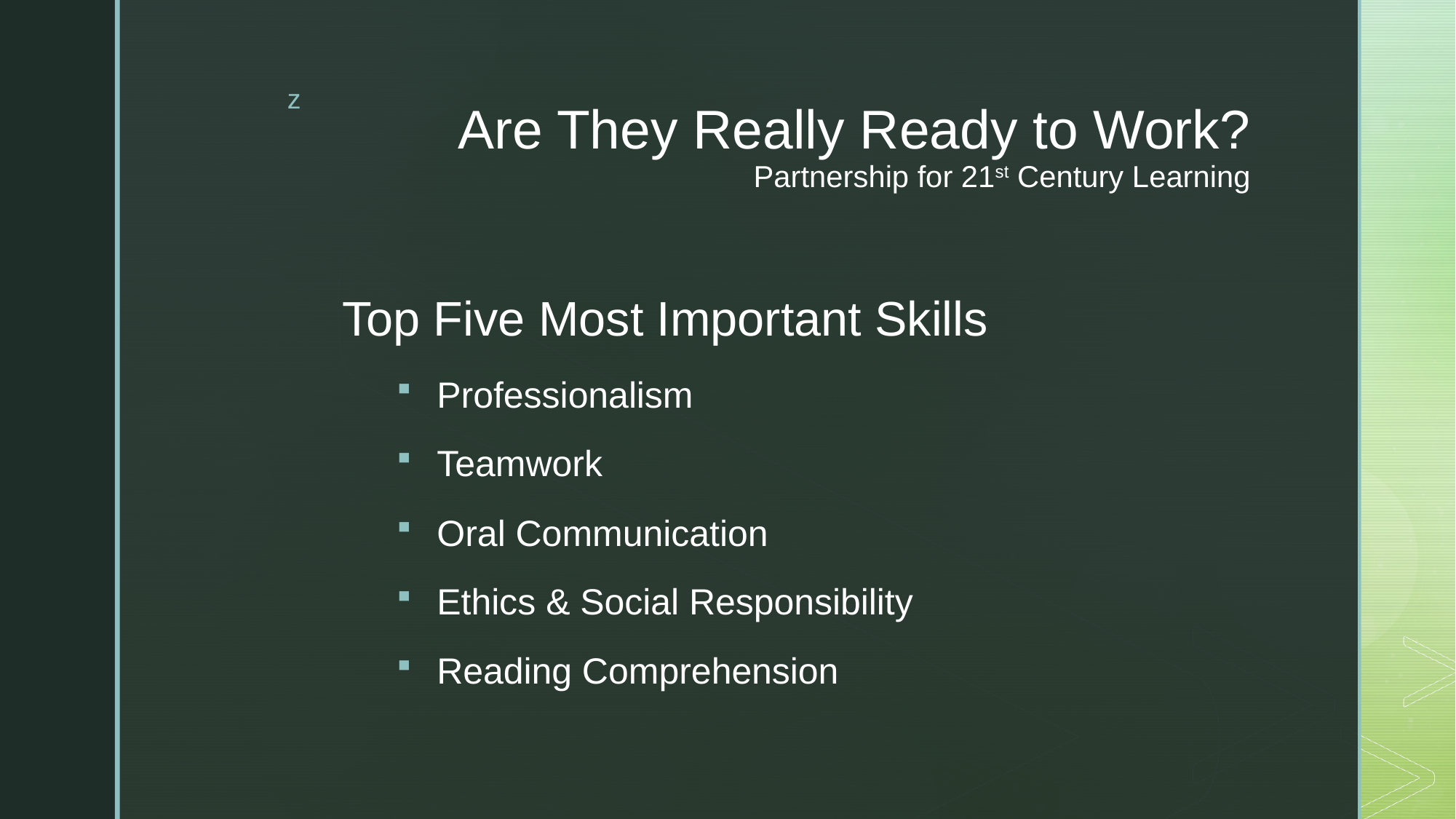

# Are They Really Ready to Work? Partnership for 21st Century Learning
Top Five Most Important Skills
Professionalism
Teamwork
Oral Communication
Ethics & Social Responsibility
Reading Comprehension